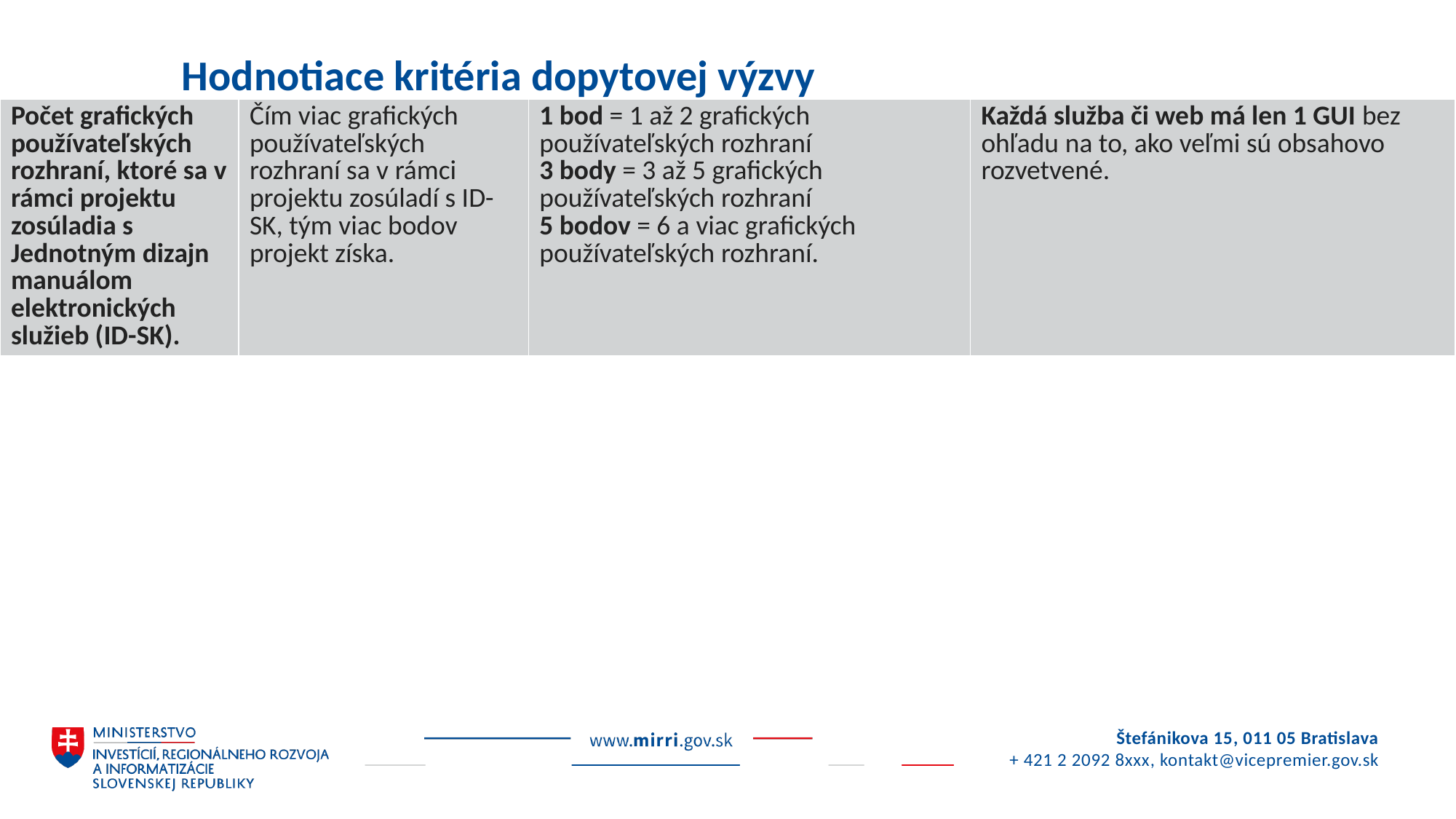

# Hodnotiace kritéria dopytovej výzvy
| Počet grafických používateľských rozhraní, ktoré sa v rámci projektu zosúladia s Jednotným dizajn manuálom elektronických služieb (ID-SK). | Čím viac grafických používateľských rozhraní sa v rámci projektu zosúladí s ID-SK, tým viac bodov projekt získa. | 1 bod = 1 až 2 grafických používateľských rozhraní 3 body = 3 až 5 grafických používateľských rozhraní 5 bodov = 6 a viac grafických používateľských rozhraní. | Každá služba či web má len 1 GUI bez ohľadu na to, ako veľmi sú obsahovo rozvetvené. |
| --- | --- | --- | --- |